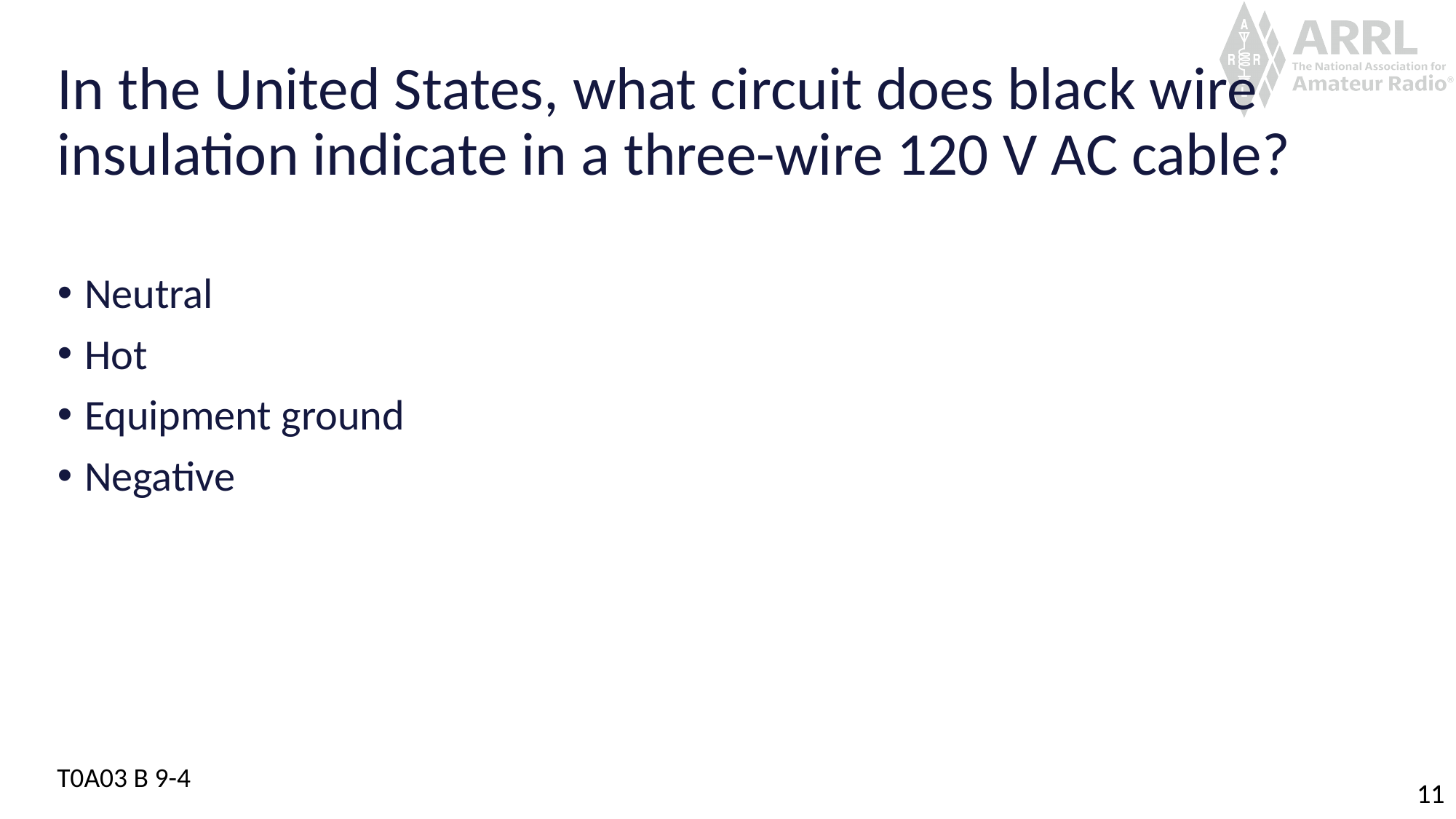

# In the United States, what circuit does black wire insulation indicate in a three-wire 120 V AC cable?
Neutral
Hot
Equipment ground
Negative
T0A03 B 9-4